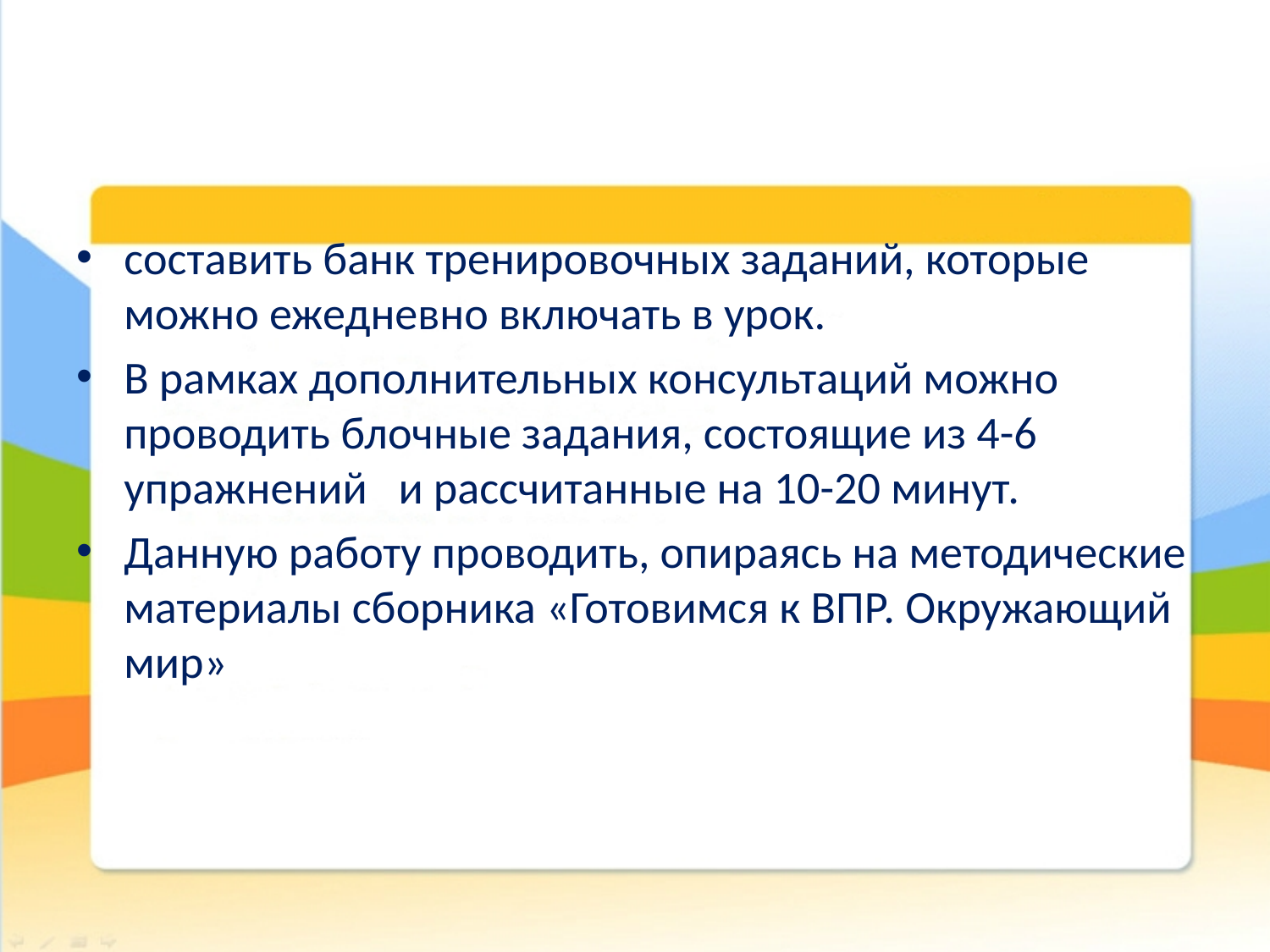

составить банк тренировочных заданий, которые можно ежедневно включать в урок.
В рамках дополнительных консультаций можно проводить блочные задания, состоящие из 4-6 упражнений   и рассчитанные на 10-20 минут.
Данную работу проводить, опираясь на методические материалы сборника «Готовимся к ВПР. Окружающий мир»